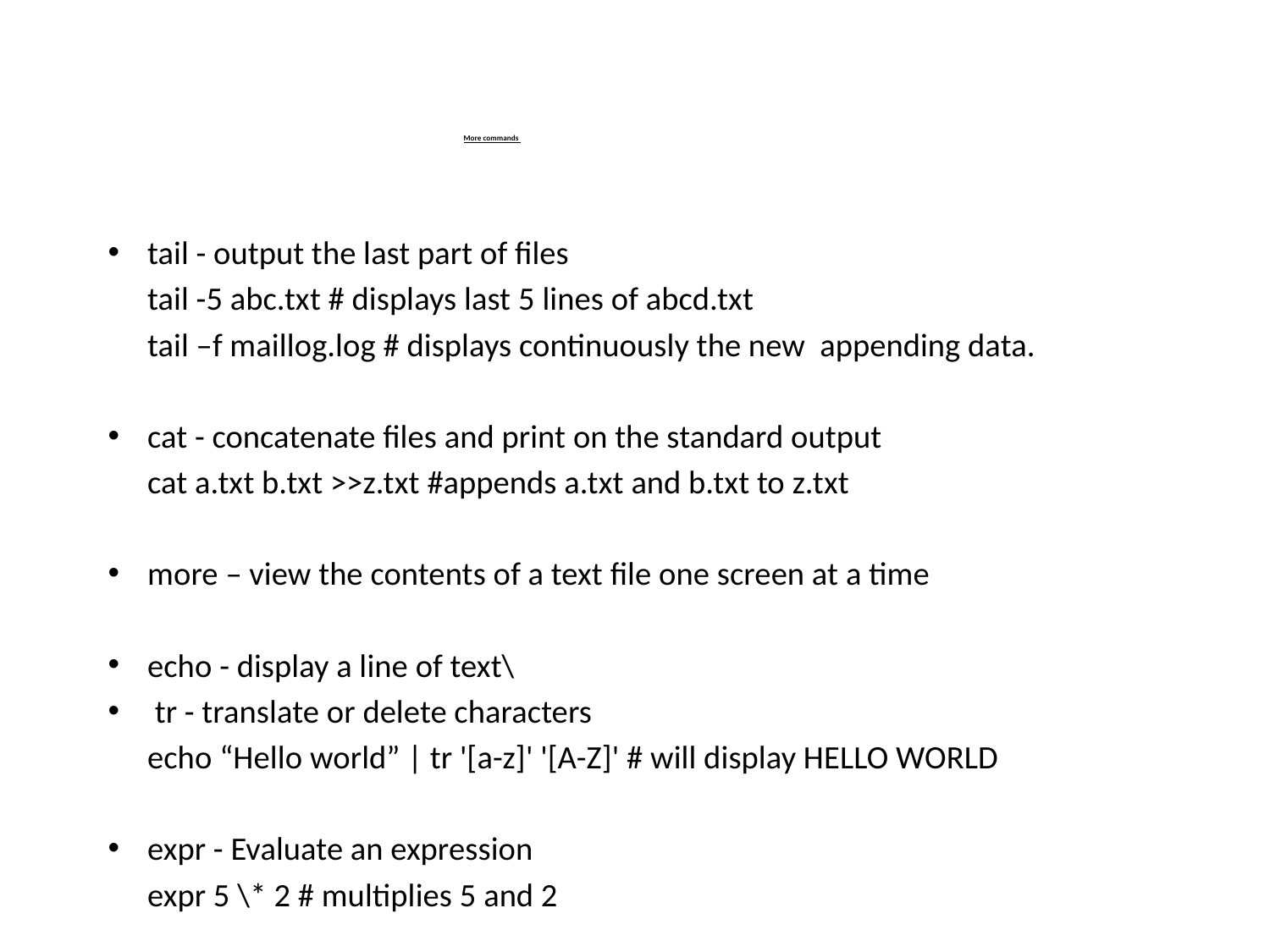

# More commands

tail - output the last part of files
	tail -5 abc.txt # displays last 5 lines of abcd.txt
	tail –f maillog.log # displays continuously the new  appending data.

cat - concatenate files and print on the standard output
	cat a.txt b.txt >>z.txt #appends a.txt and b.txt to z.txt

more – view the contents of a text file one screen at a time

echo - display a line of text\
 tr - translate or delete characters
	echo “Hello world” | tr '[a-z]' '[A-Z]' # will display HELLO WORLD

expr - Evaluate an expression
	expr 5 \* 2 # multiplies 5 and 2